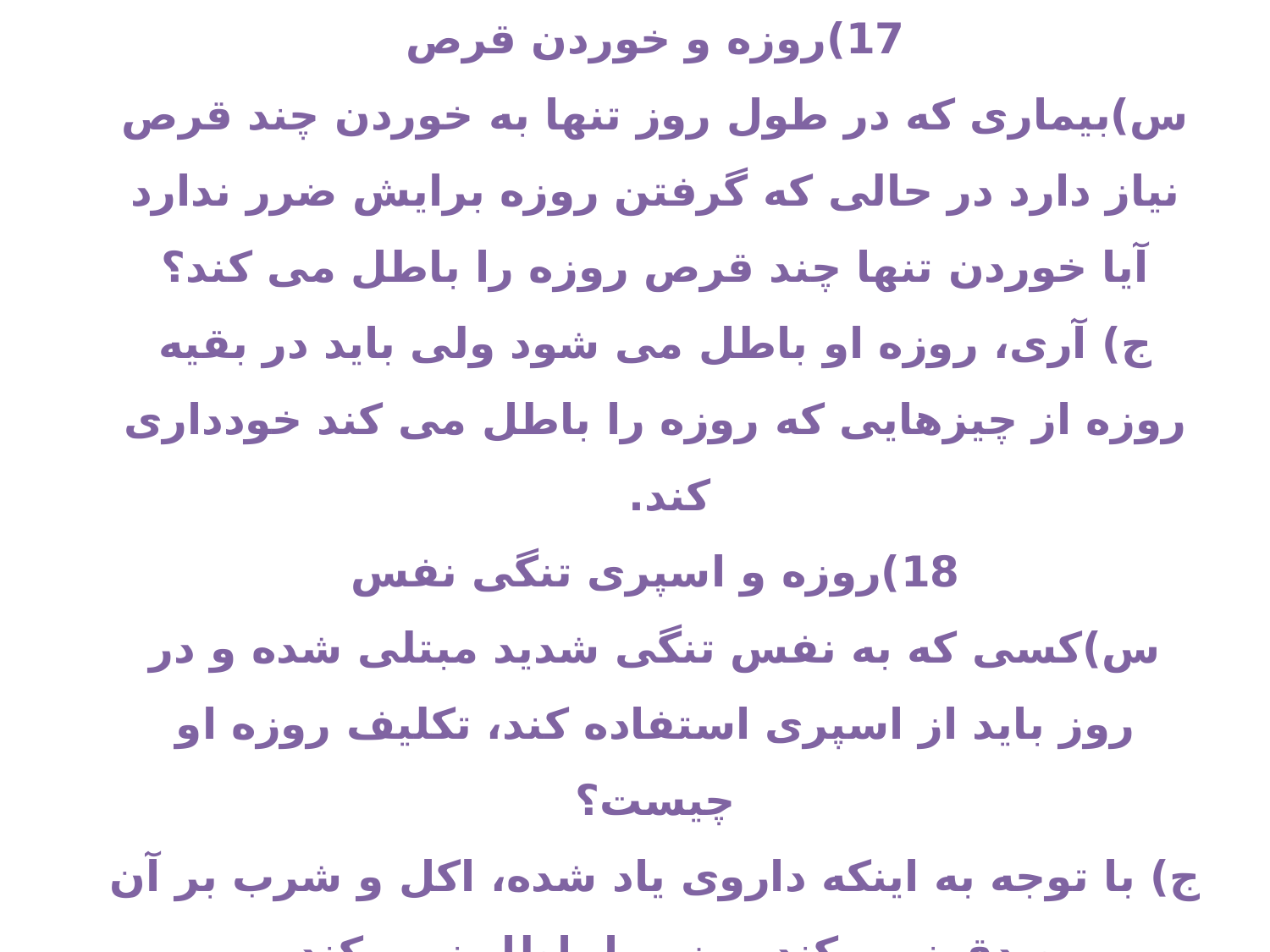

17)روزه و خوردن قرص
س)بیماری که در طول روز تنها به خوردن چند قرص نیاز دارد در حالی که گرفتن روزه برایش ضرر ندارد آیا خوردن تنها چند قرص روزه را باطل می کند؟
ج) آری، روزه او باطل می شود ولی باید در بقیه روزه از چیزهایی که روزه را باطل می کند خودداری کند.
18)روزه و اسپری تنگی نفس
س)کسی که به نفس تنگی شدید مبتلی شده و در روز باید از اسپری استفاده کند، تکلیف روزه او چیست؟
ج) با توجه به اینکه داروی یاد شده، اکل و شرب بر آن صدق نمی کند روزه را باطل نمی کند.